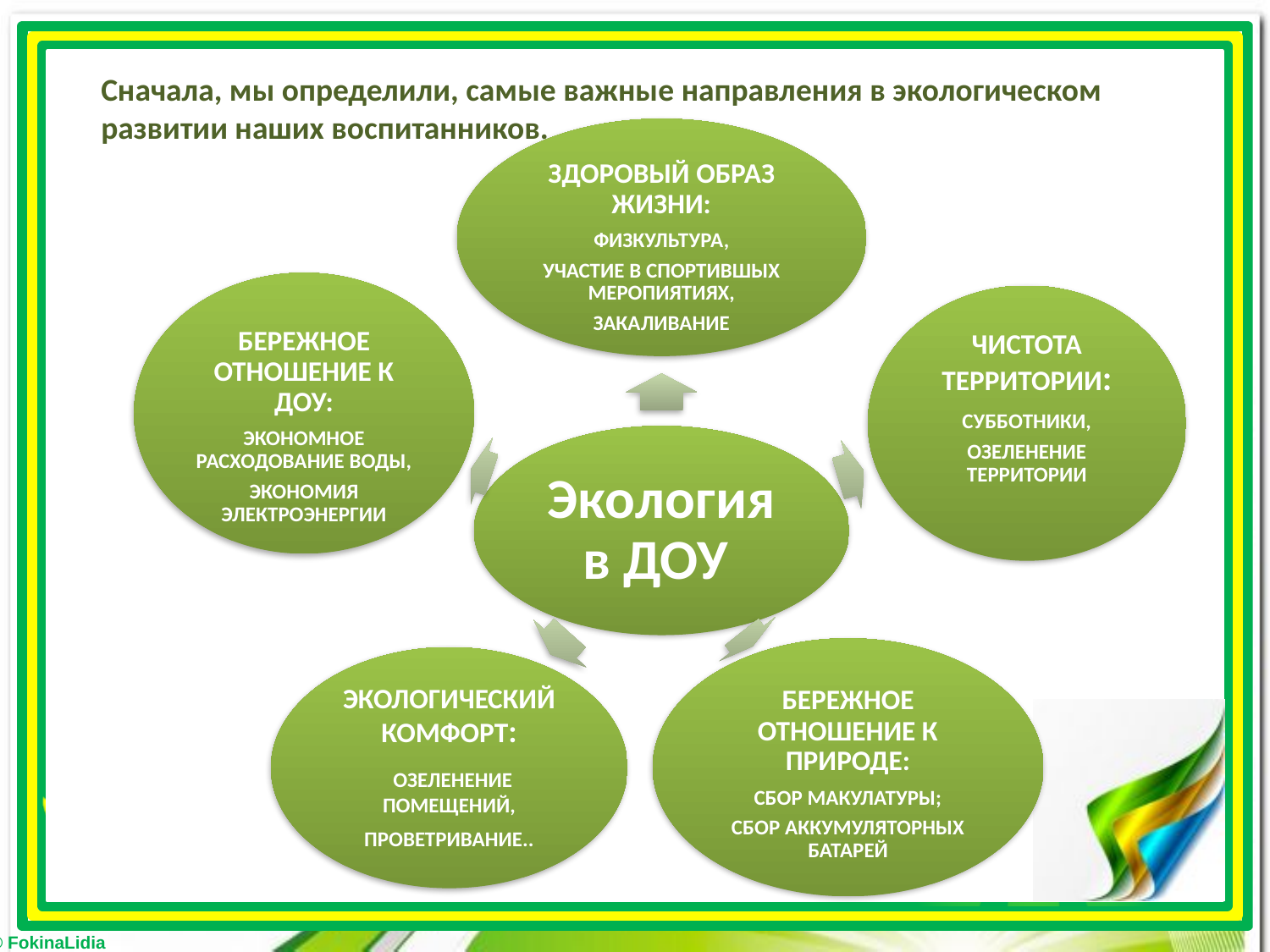

Сначала, мы определили, самые важные направления в экологическом развитии наших воспитанников.
Экология в ДОУ

ЗДОРОВЫЙ ОБРАЗ ЖИЗНИ:
ФИЗКУЛЬТУРА,
УЧАСТИЕ В СПОРТИВШЫХ МЕРОПИЯТИЯХ,
ЗАКАЛИВАНИЕ

ЧИСТОТА ТЕРРИТОРИИ:
СУББОТНИКИ,
ОЗЕЛЕНЕНИЕ ТЕРРИТОРИИ

БЕРЕЖНОЕ ОТНОШЕНИЕ К ПРИРОДЕ:
СБОР МАКУЛАТУРЫ;
СБОР АККУМУЛЯТОРНЫХ БАТАРЕЙ

ЭКОЛОГИЧЕСКИЙ КОМФОРТ:
 ОЗЕЛЕНЕНИЕ ПОМЕЩЕНИЙ,
ПРОВЕТРИВАНИЕ..

БЕРЕЖНОЕ ОТНОШЕНИЕ К ДОУ:
ЭКОНОМНОЕ РАСХОДОВАНИЕ ВОДЫ,
ЭКОНОМИЯ ЭЛЕКТРОЭНЕРГИИ